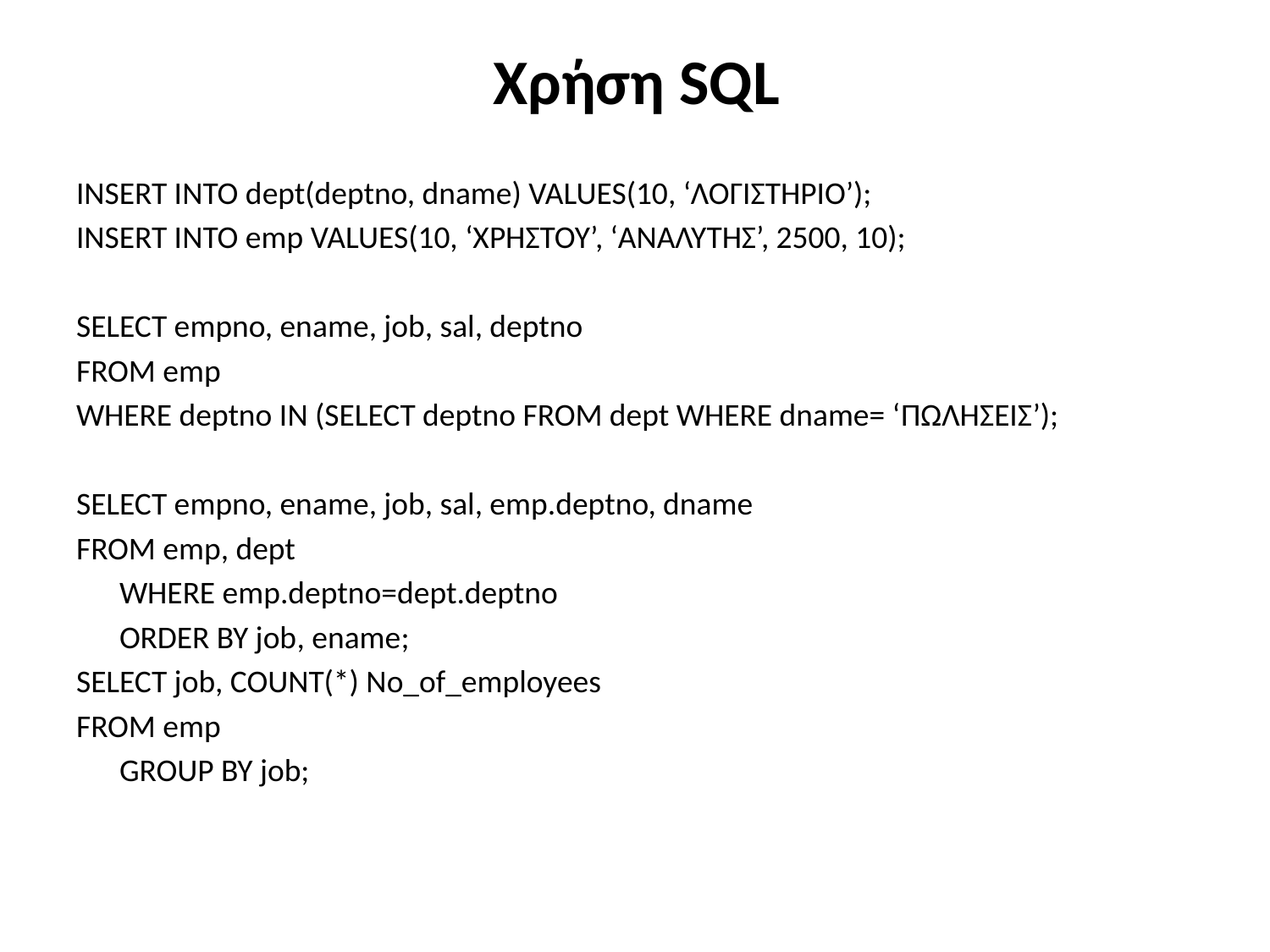

# Χρήση SQL
INSERT INTO dept(deptno, dname) VALUES(10, ‘ΛΟΓΙΣΤΗΡΙΟ’);
INSERT INTO emp VALUES(10, ‘ΧΡΗΣΤΟΥ’, ‘ΑΝΑΛΥΤΗΣ’, 2500, 10);

SELECT empno, ename, job, sal, deptno
FROM emp
WHERE deptno IN (SELECT deptno FROM dept WHERE dname= ‘ΠΩΛΗΣΕΙΣ’);

SELECT empno, ename, job, sal, emp.deptno, dname
FROM emp, dept
      WHERE emp.deptno=dept.deptno
      ORDER BY job, ename;
SELECT job, COUNT(*) No_of_employees
FROM emp
      GROUP BY job;